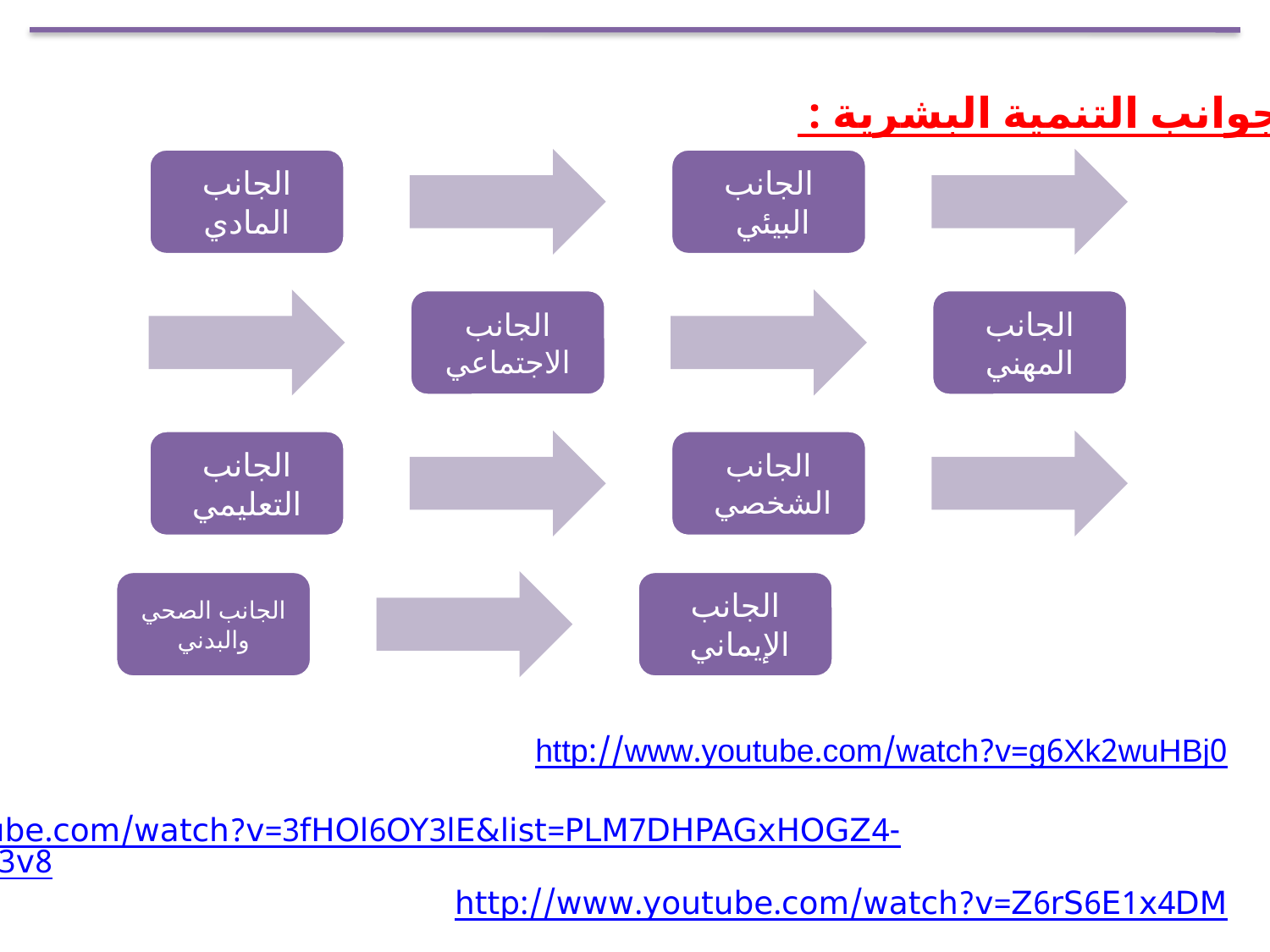

جوانب التنمية البشرية :

الجانب المادي
الجانب البيئي
الجانب المهني
الجانب التعليمي
الجانب الشخصي
الجانب الصحي والبدني
http://www.youtube.com/watch?v=g6Xk2wuHBj0

http://www.youtube.com/watch?v=3fHOl6OY3lE&list=PLM7DHPAGxHOGZ4-Nmd9iyrK0CfYnel3v8
http://www.youtube.com/watch?v=Z6rS6E1x4DM